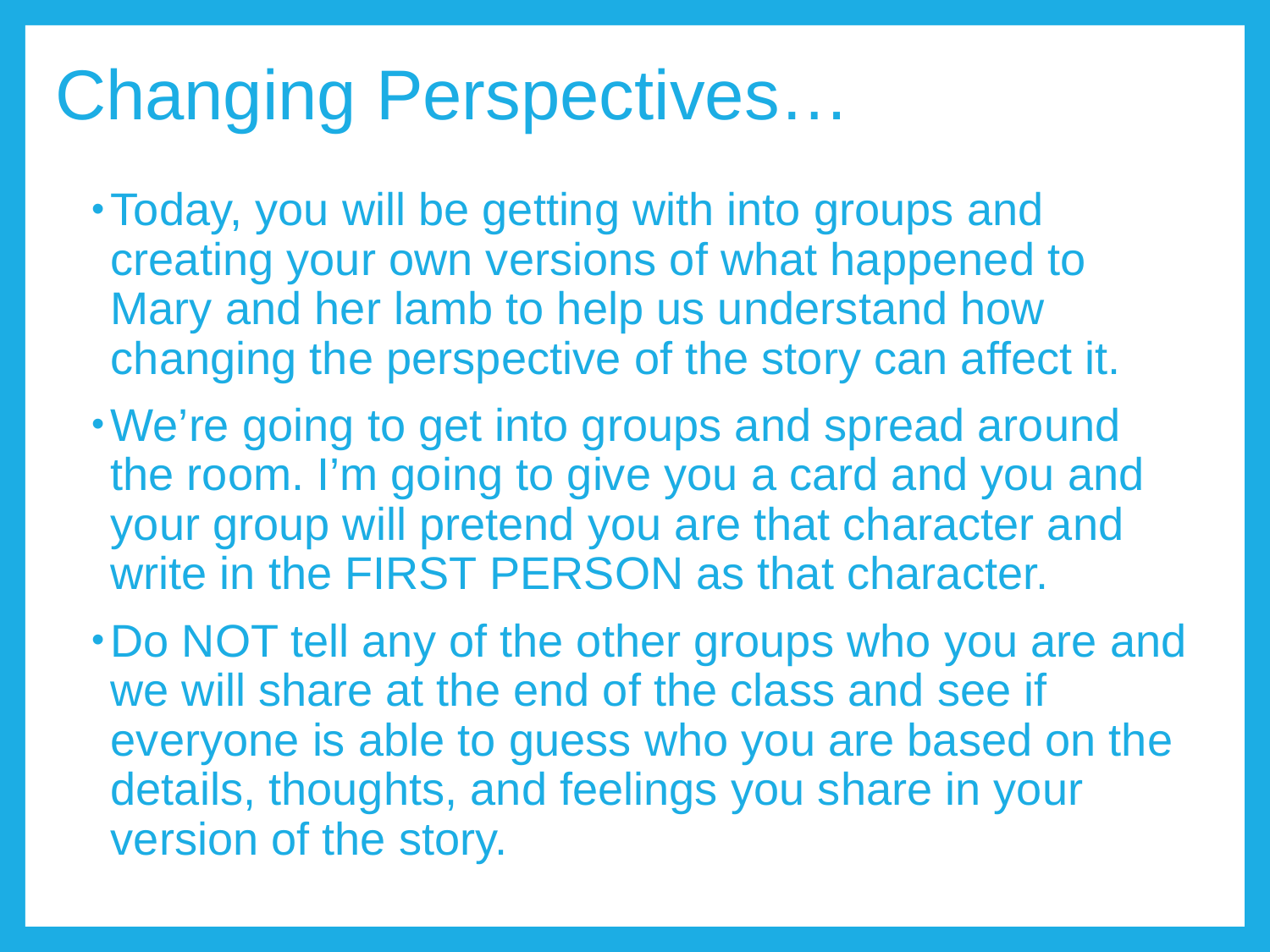

# Changing Perspectives…
Today, you will be getting with into groups and creating your own versions of what happened to Mary and her lamb to help us understand how changing the perspective of the story can affect it.
We’re going to get into groups and spread around the room. I’m going to give you a card and you and your group will pretend you are that character and write in the FIRST PERSON as that character.
Do NOT tell any of the other groups who you are and we will share at the end of the class and see if everyone is able to guess who you are based on the details, thoughts, and feelings you share in your version of the story.